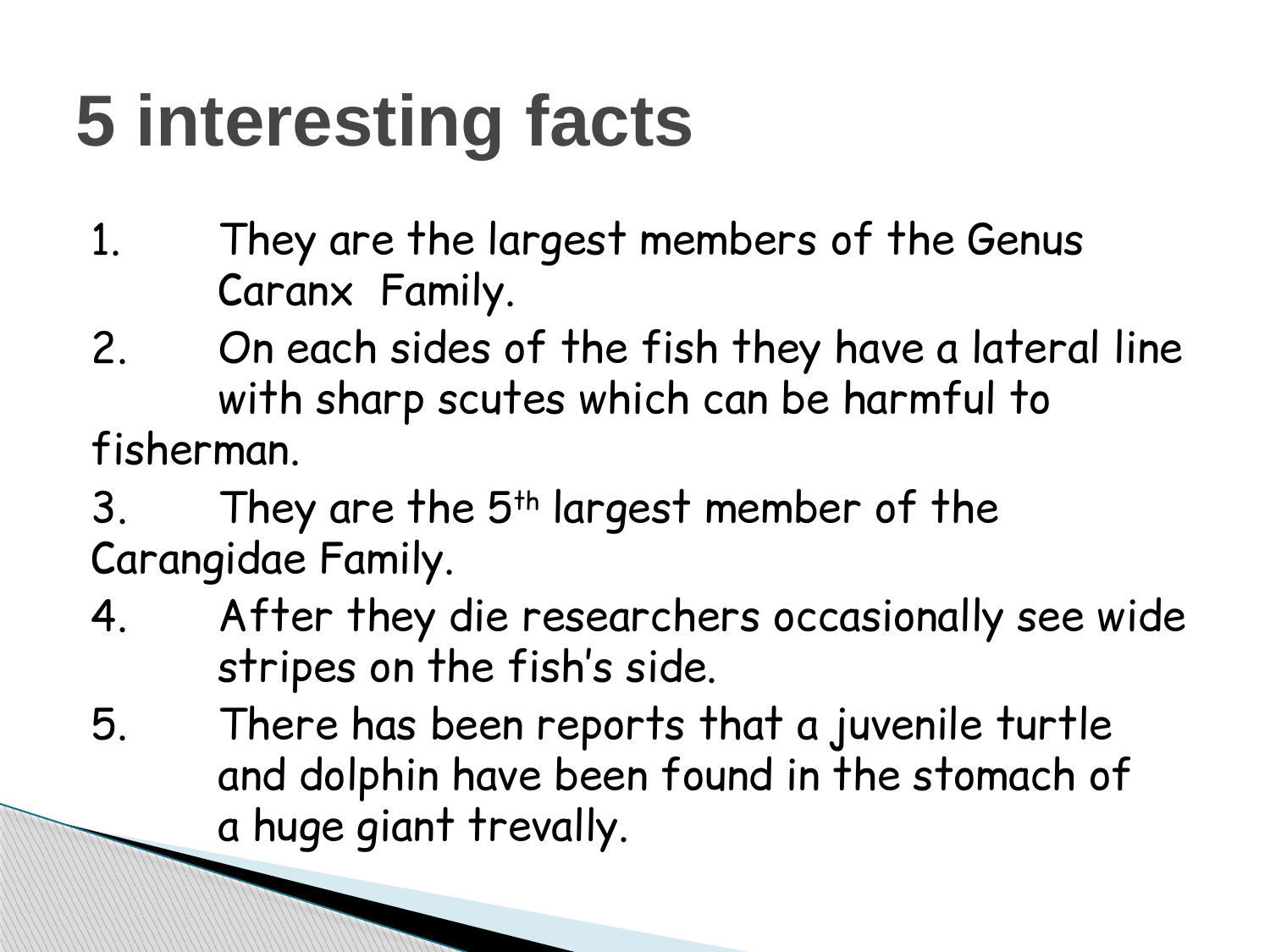

# 5 interesting facts
1.	They are the largest members of the Genus        	Caranx  Family.
2.	On each sides of the fish they have a lateral line 	with sharp scutes which can be harmful to 	fisherman.
3.	They are the 5th largest member of the 	Carangidae Family.
4.	After they die researchers occasionally see wide 	stripes on the fish’s side.
5. 	There has been reports that a juvenile turtle 	and dolphin have been found in the stomach of 	a huge giant trevally.